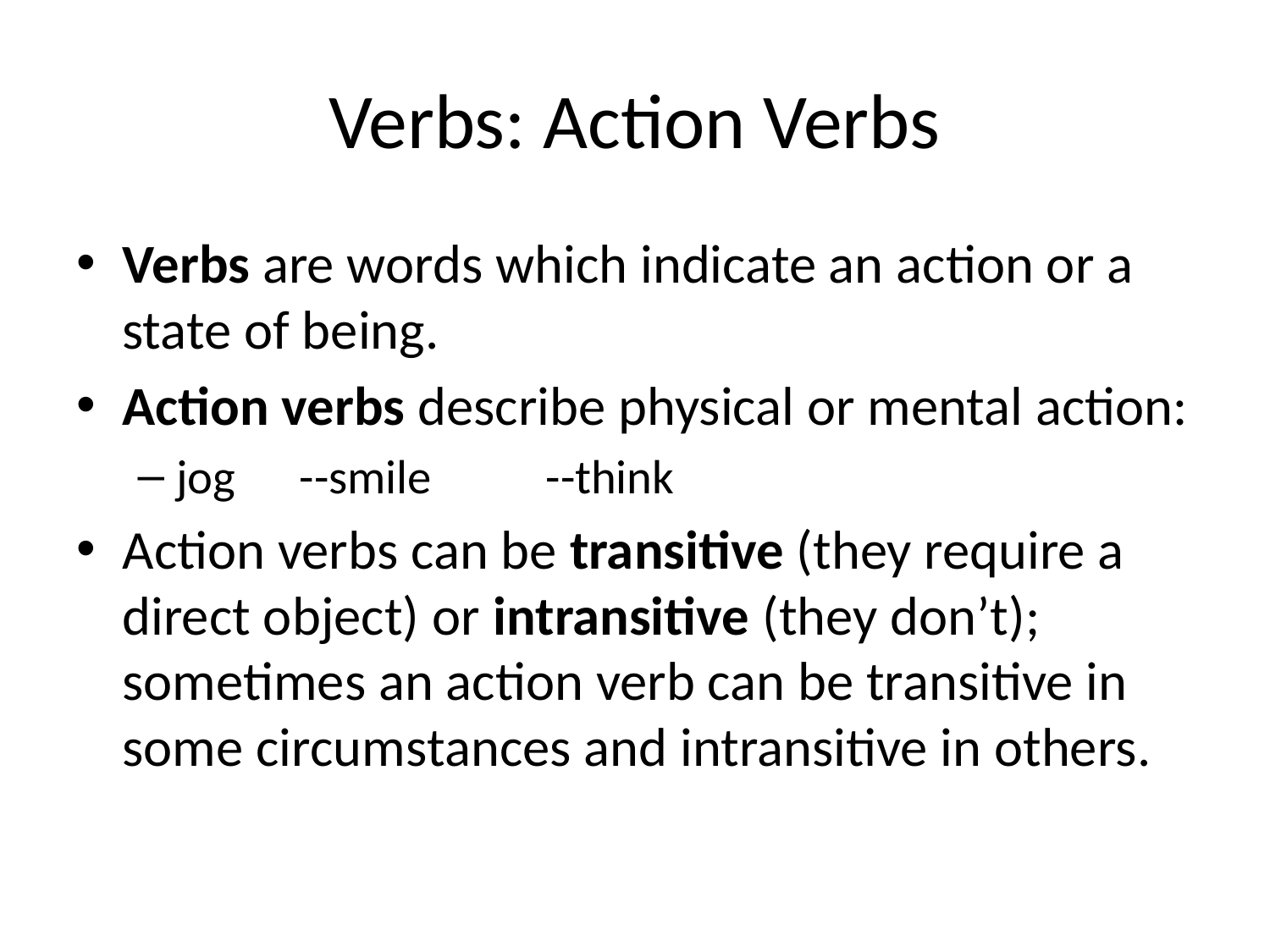

# Verbs: Action Verbs
Verbs are words which indicate an action or a state of being.
Action verbs describe physical or mental action:
jog		--smile			--think
Action verbs can be transitive (they require a direct object) or intransitive (they don’t); sometimes an action verb can be transitive in some circumstances and intransitive in others.